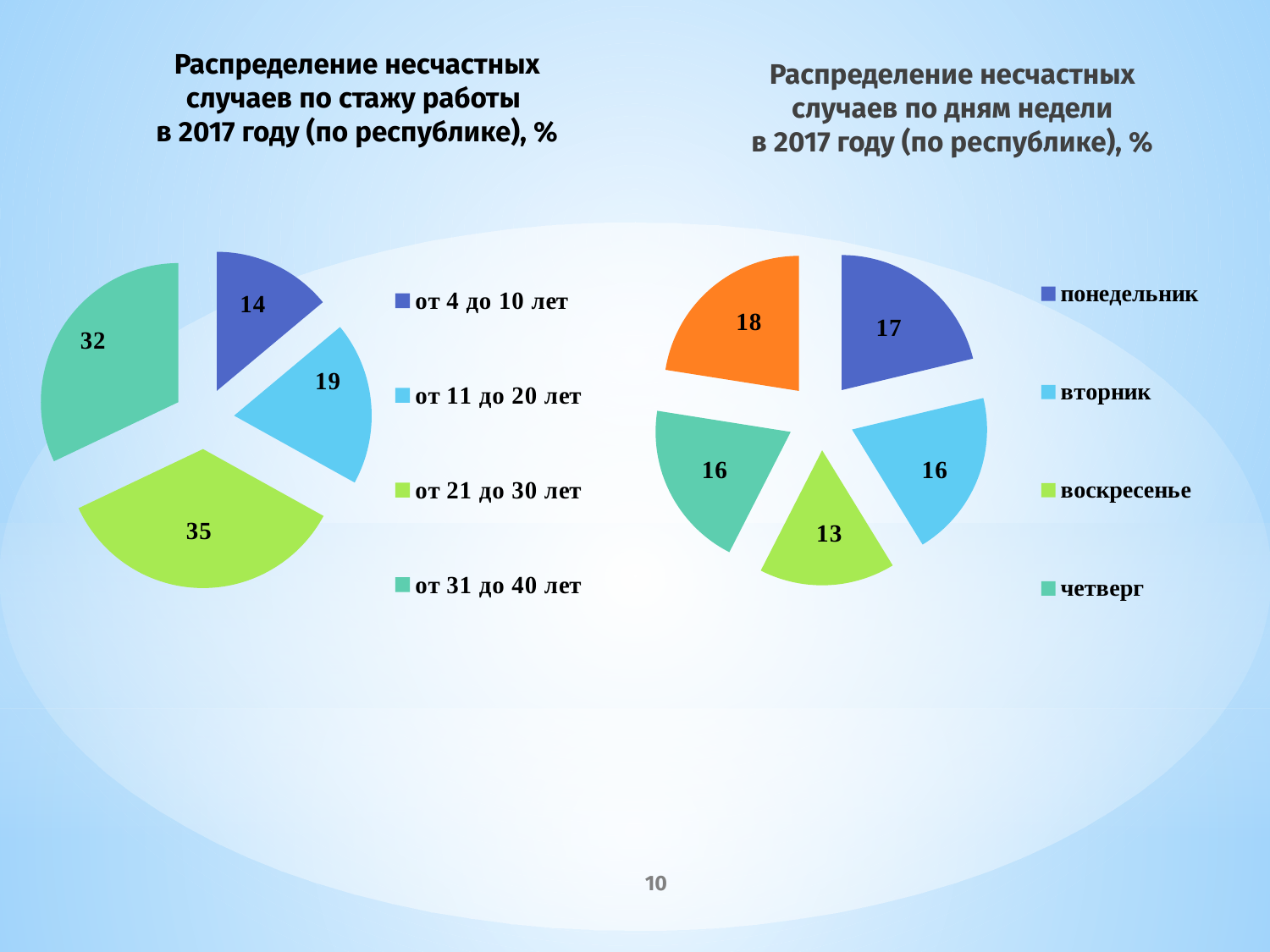

# Распределение несчастных случаев по стажу работы в 2017 году (по республике), %
Распределение несчастных случаев по дням недели
в 2017 году (по республике), %

### Chart

| Category | Причины несчастных случаев с летальным исходом |
|---|---|
| понедельник | 17.0 |
| вторник  | 16.0 |
| воскресенье | 13.0 |
| четверг | 16.0 |
| пятница | 18.0 |

### Chart

| Category | Причины несчастных случаев с летальным исходом |
|---|---|
| от 4 до 10 лет | 14.0 |
| от 11 до 20 лет | 19.0 |
| от 21 до 30 лет | 35.0 |
| от 31 до 40 лет  | 32.0 |
10